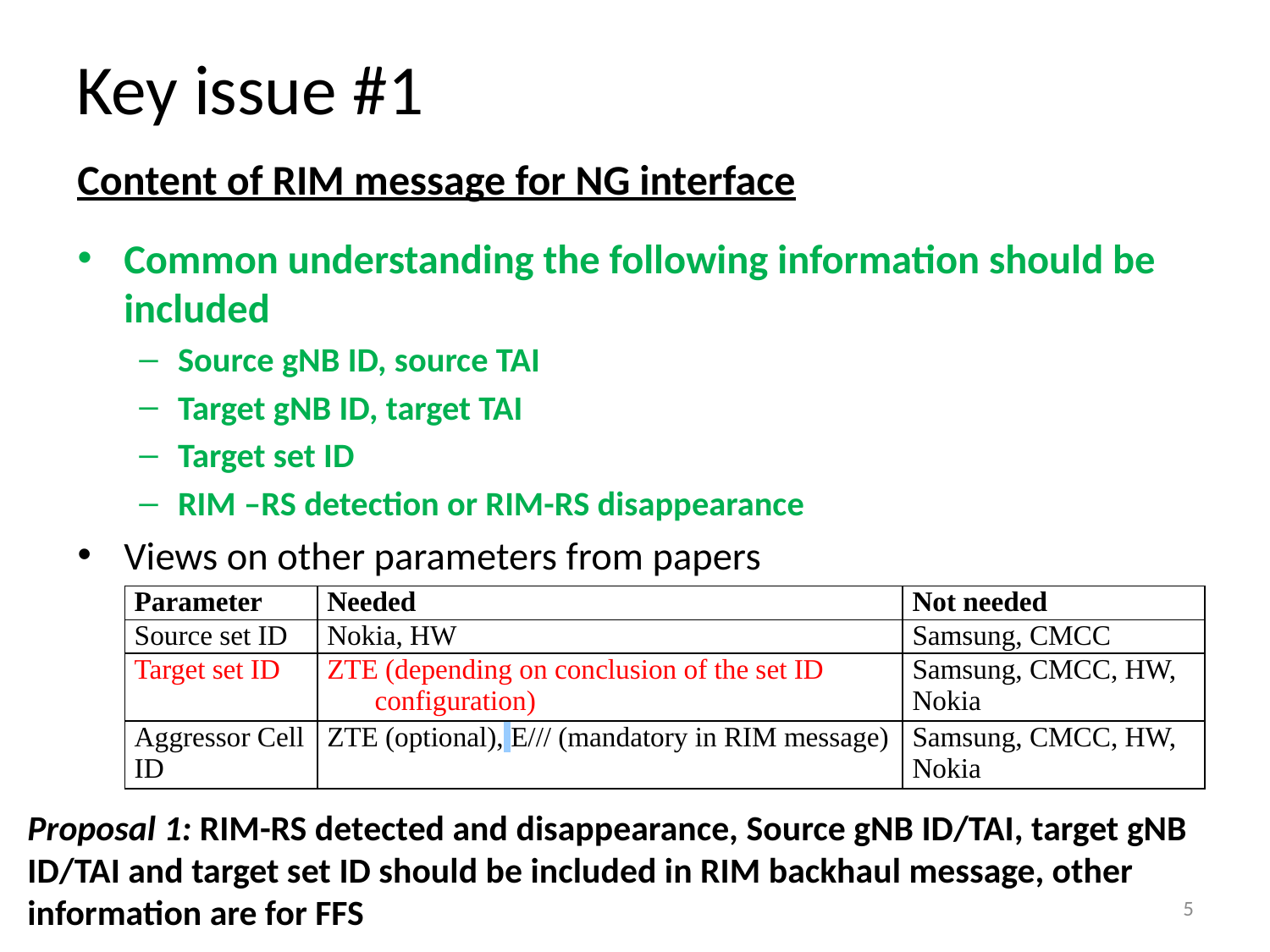

# Key issue #1
Content of RIM message for NG interface
Common understanding the following information should be included
Source gNB ID, source TAI
Target gNB ID, target TAI
Target set ID
RIM –RS detection or RIM-RS disappearance
Views on other parameters from papers

| Parameter | Needed | Not needed |
| --- | --- | --- |
| Source set ID | Nokia, HW | Samsung, CMCC |
| Target set ID | ZTE (depending on conclusion of the set ID configuration) | Samsung, CMCC, HW, Nokia |
| Aggressor Cell ID | ZTE (optional), E/// (mandatory in RIM message) | Samsung, CMCC, HW, Nokia |
Proposal 1: RIM-RS detected and disappearance, Source gNB ID/TAI, target gNB ID/TAI and target set ID should be included in RIM backhaul message, other information are for FFS

5